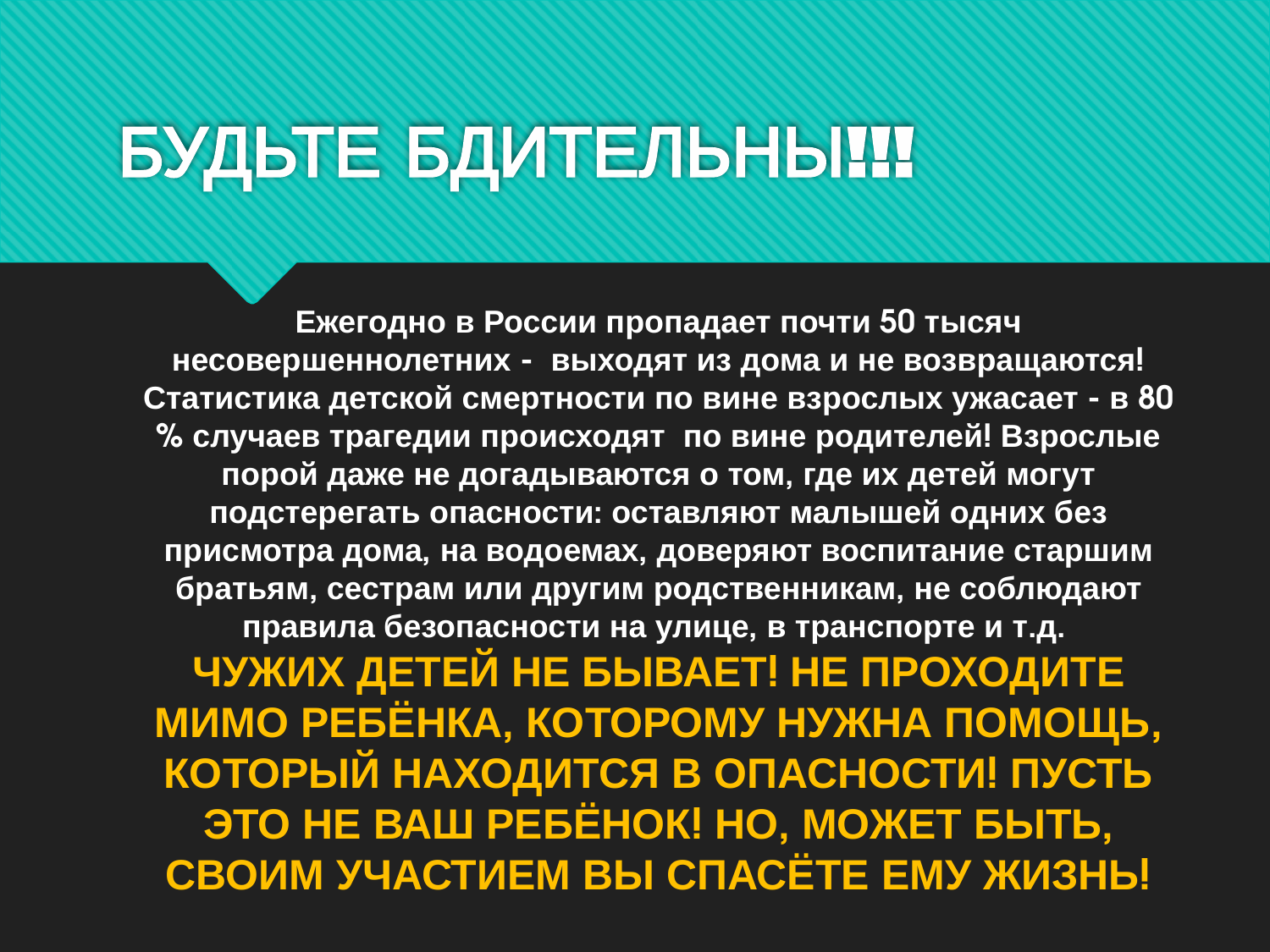

# БУДЬТЕ БДИТЕЛЬНЫ!!!
Ежегодно в России пропадает почти 50 тысяч несовершеннолетних -  выходят из дома и не возвращаются! Статистика детской смертности по вине взрослых ужасает - в 80 % случаев трагедии происходят  по вине родителей! Взрослые порой даже не догадываются о том, где их детей могут подстерегать опасности: оставляют малышей одних без присмотра дома, на водоемах, доверяют воспитание старшим братьям, сестрам или другим родственникам, не соблюдают правила безопасности на улице, в транспорте и т.д.
ЧУЖИХ ДЕТЕЙ НЕ БЫВАЕТ! НЕ ПРОХОДИТЕ МИМО РЕБЁНКА, КОТОРОМУ НУЖНА ПОМОЩЬ, КОТОРЫЙ НАХОДИТСЯ В ОПАСНОСТИ! ПУСТЬ ЭТО НЕ ВАШ РЕБЁНОК! НО, МОЖЕТ БЫТЬ, СВОИМ УЧАСТИЕМ ВЫ СПАСЁТЕ ЕМУ ЖИЗНЬ!